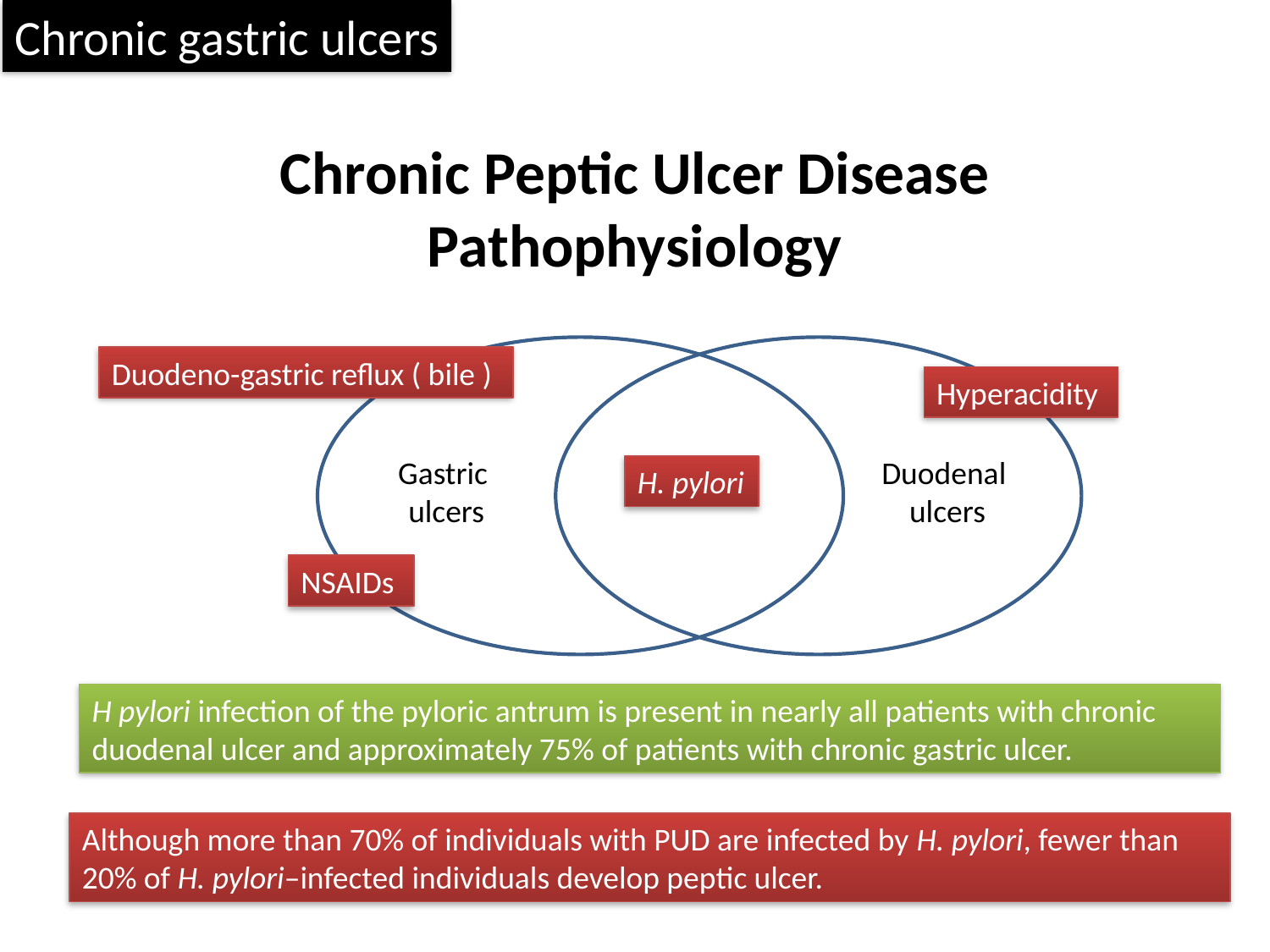

Chronic gastric ulcers
Chronic Peptic Ulcer Disease
 Pathophysiology

Duodeno-gastric reflux ( bile )
Hyperacidity
Gastric
ulcers
Duodenal
ulcers
H. pylori
NSAIDs
H pylori infection of the pyloric antrum is present in nearly all patients with chronic duodenal ulcer and approximately 75% of patients with chronic gastric ulcer.
Although more than 70% of individuals with PUD are infected by H. pylori, fewer than 20% of H. pylori–infected individuals develop peptic ulcer.